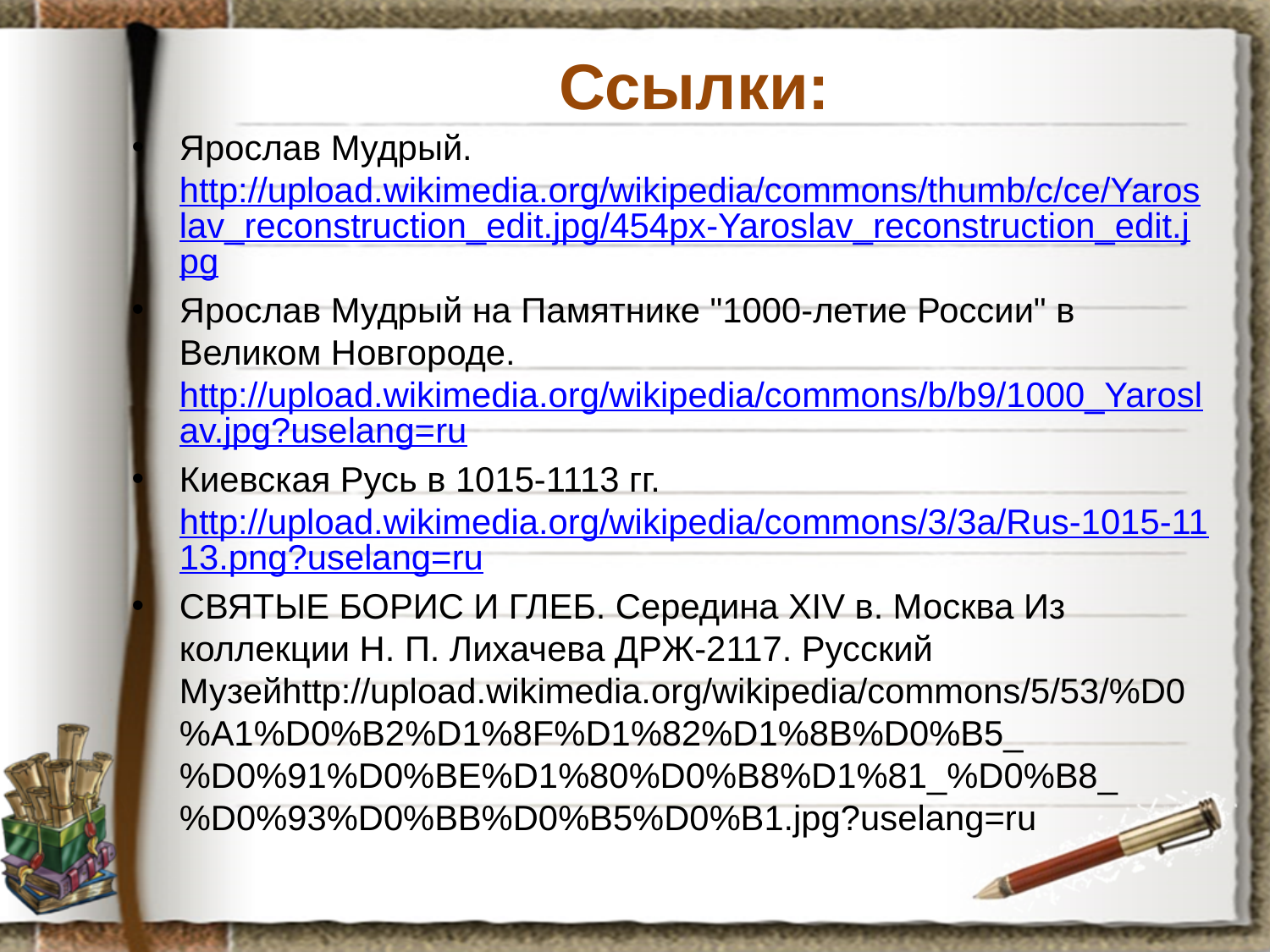

# Ссылки:
Ярослав Мудрый. http://upload.wikimedia.org/wikipedia/commons/thumb/c/ce/Yaroslav_reconstruction_edit.jpg/454px-Yaroslav_reconstruction_edit.jpg
Ярослав Мудрый на Памятнике "1000-летие России" в Великом Новгороде. http://upload.wikimedia.org/wikipedia/commons/b/b9/1000_Yaroslav.jpg?uselang=ru
Киевская Русь в 1015-1113 гг. http://upload.wikimedia.org/wikipedia/commons/3/3a/Rus-1015-1113.png?uselang=ru
СВЯТЫЕ БОРИС И ГЛЕБ. Середина XIV в. Москва Из коллекции Н. П. Лихачева ДРЖ-2117. Русский Музейhttp://upload.wikimedia.org/wikipedia/commons/5/53/%D0%A1%D0%B2%D1%8F%D1%82%D1%8B%D0%B5_%D0%91%D0%BE%D1%80%D0%B8%D1%81_%D0%B8_%D0%93%D0%BB%D0%B5%D0%B1.jpg?uselang=ru